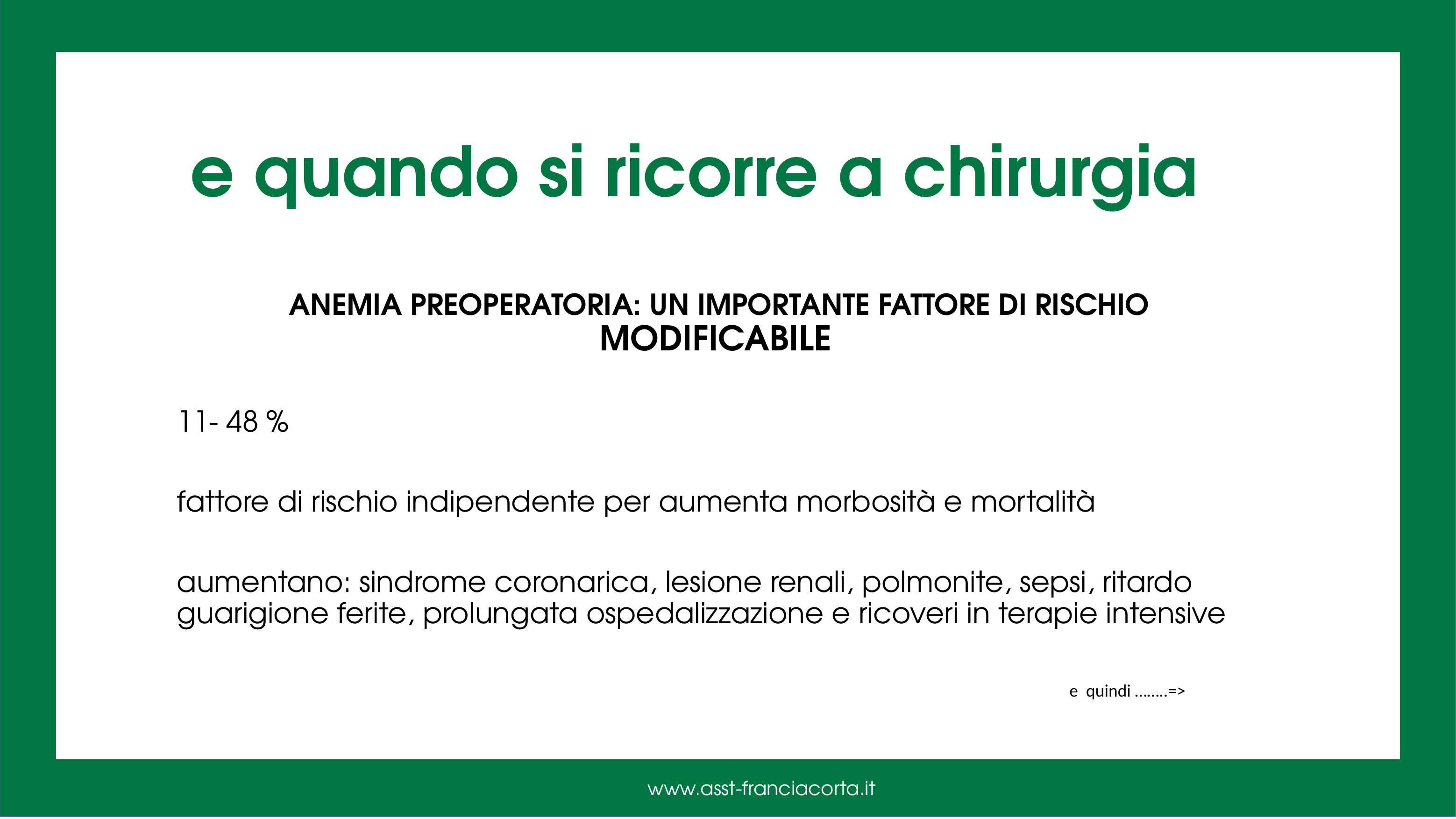

# e quando si ricorre a chirurgia
ANEMIA PREOPERATORIA: UN IMPORTANTE FATTORE DI RISCHIO MODIFICABILE

11- 48 %

fattore di rischio indipendente per aumenta morbosità e mortalità

aumentano: sindrome coronarica, lesione renali, polmonite, sepsi, ritardo guarigione ferite, prolungata ospedalizzazione e ricoveri in terapie intensive
e  quindi ……..=>